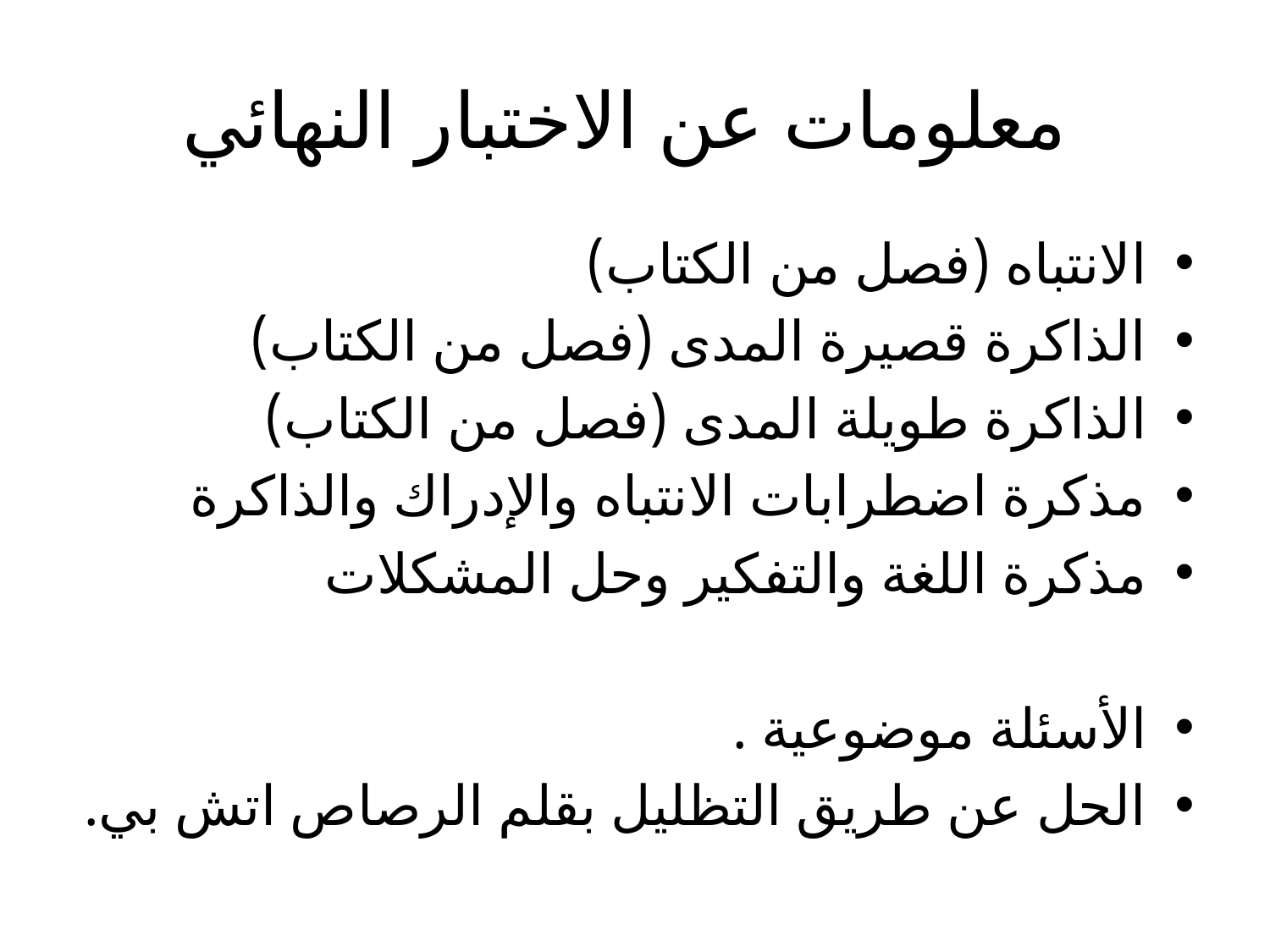

# معلومات عن الاختبار النهائي
الانتباه (فصل من الكتاب)
الذاكرة قصيرة المدى (فصل من الكتاب)
الذاكرة طويلة المدى (فصل من الكتاب)
مذكرة اضطرابات الانتباه والإدراك والذاكرة
مذكرة اللغة والتفكير وحل المشكلات

الأسئلة موضوعية .
الحل عن طريق التظليل بقلم الرصاص اتش بي.